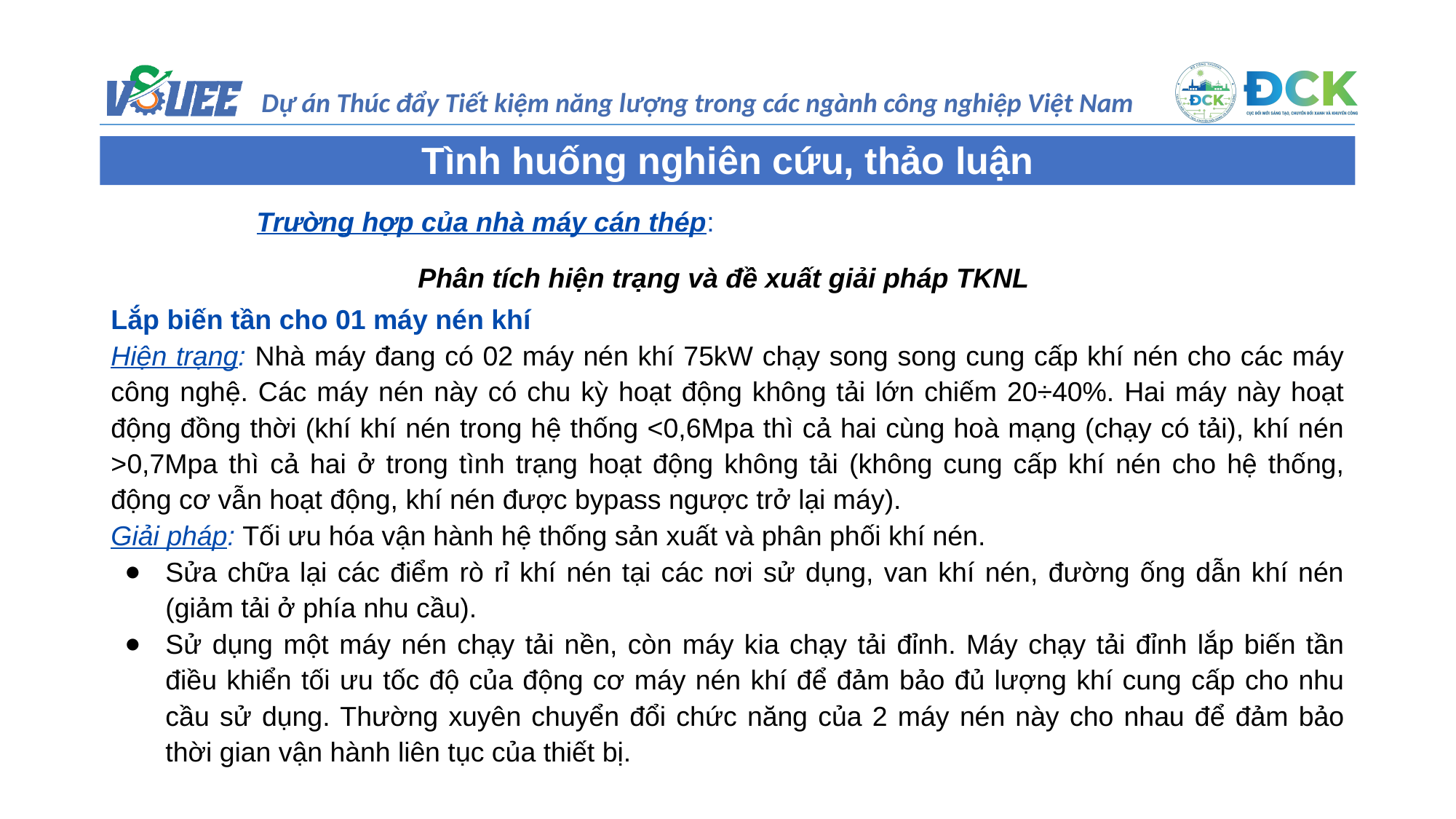

Tình huống nghiên cứu, thảo luận
Trường hợp của nhà máy cán thép:
Phân tích hiện trạng và đề xuất giải pháp TKNL
Lắp biến tần cho 01 máy nén khí
Hiện trạng: Nhà máy đang có 02 máy nén khí 75kW chạy song song cung cấp khí nén cho các máy công nghệ. Các máy nén này có chu kỳ hoạt động không tải lớn chiếm 20÷40%. Hai máy này hoạt động đồng thời (khí khí nén trong hệ thống <0,6Mpa thì cả hai cùng hoà mạng (chạy có tải), khí nén >0,7Mpa thì cả hai ở trong tình trạng hoạt động không tải (không cung cấp khí nén cho hệ thống, động cơ vẫn hoạt động, khí nén được bypass ngược trở lại máy).
Giải pháp: Tối ưu hóa vận hành hệ thống sản xuất và phân phối khí nén.
Sửa chữa lại các điểm rò rỉ khí nén tại các nơi sử dụng, van khí nén, đường ống dẫn khí nén (giảm tải ở phía nhu cầu).
Sử dụng một máy nén chạy tải nền, còn máy kia chạy tải đỉnh. Máy chạy tải đỉnh lắp biến tần điều khiển tối ưu tốc độ của động cơ máy nén khí để đảm bảo đủ lượng khí cung cấp cho nhu cầu sử dụng. Thường xuyên chuyển đổi chức năng của 2 máy nén này cho nhau để đảm bảo thời gian vận hành liên tục của thiết bị.